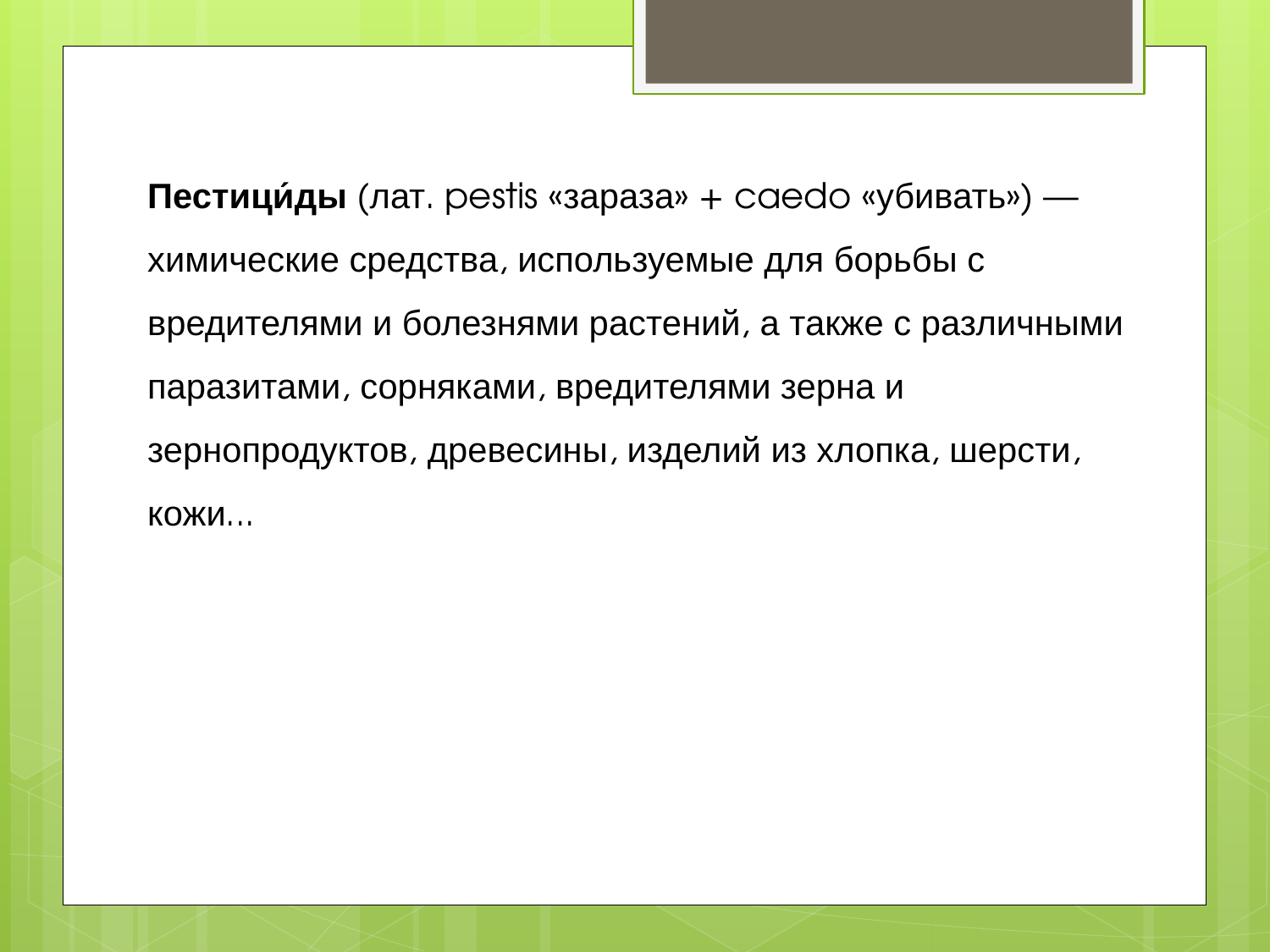

Пестици́ды (лат. pestis «зараза» + caedo «убивать») — химические средства, используемые для борьбы с вредителями и болезнями растений, а также с различными паразитами, сорняками, вредителями зерна и зернопродуктов, древесины, изделий из хлопка, шерсти, кожи...